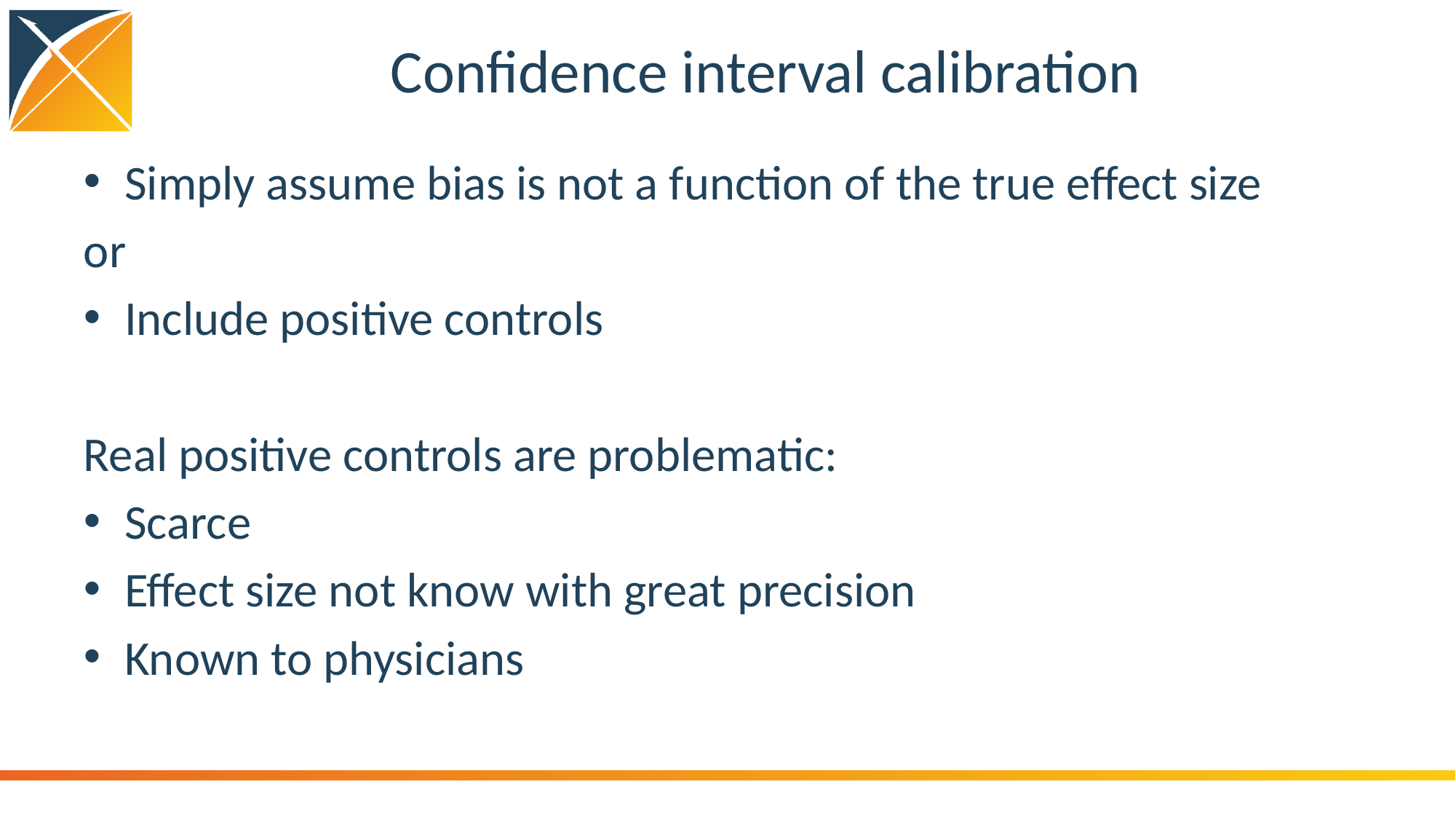

# Confidence interval calibration
Simply assume bias is not a function of the true effect size
or
Include positive controls

Real positive controls are problematic:
Scarce
Effect size not know with great precision
Known to physicians